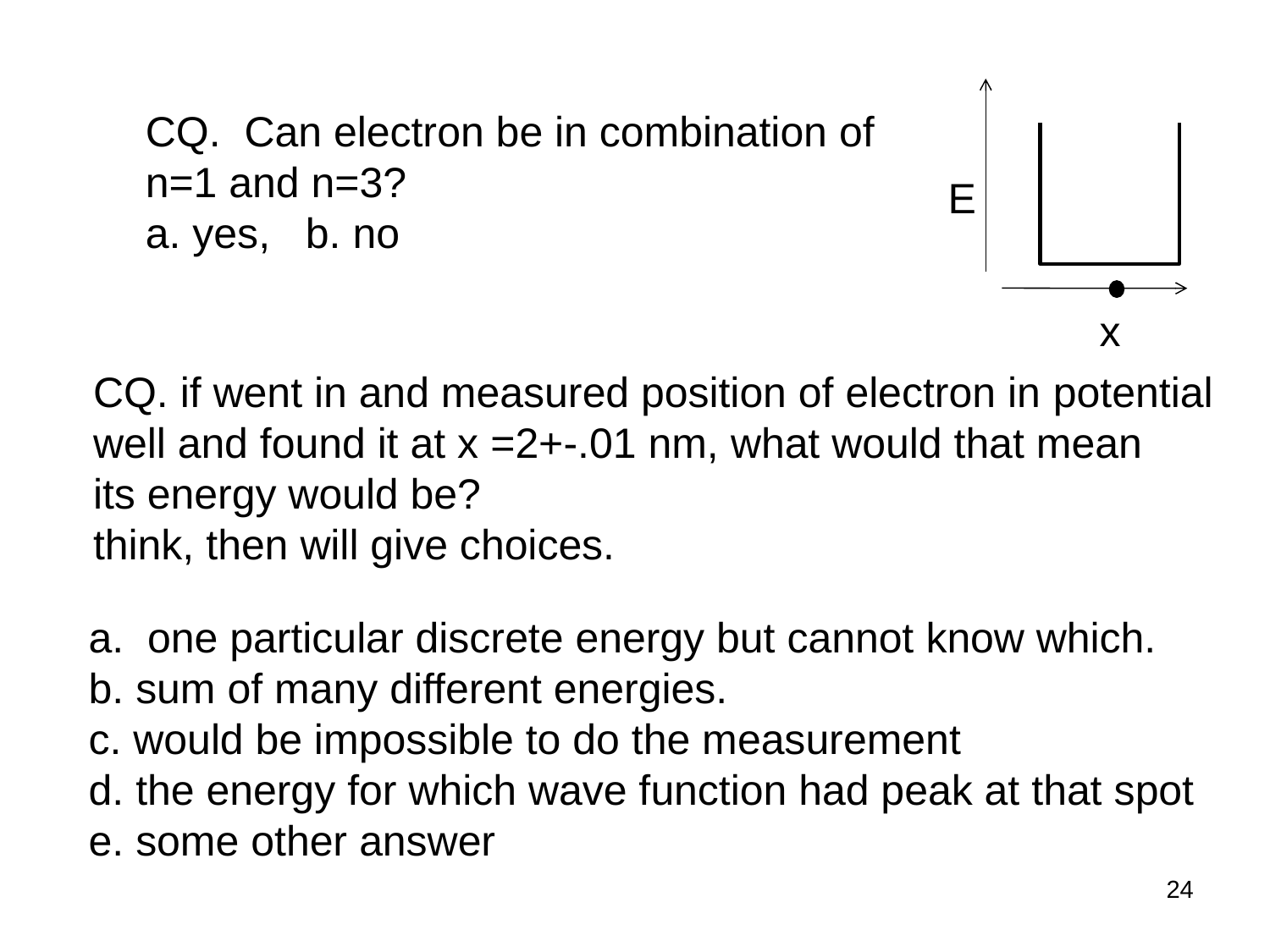

CQ.  Can electron be in combination of
n=1 and n=3?
a. yes,   b. no
E

x
CQ. if went in and measured position of electron in potential
well and found it at x =2+-.01 nm, what would that mean
its energy would be?
think, then will give choices.
a.  one particular discrete energy but cannot know which.
b. sum of many different energies.
c. would be impossible to do the measurement
d. the energy for which wave function had peak at that spot
e. some other answer
24